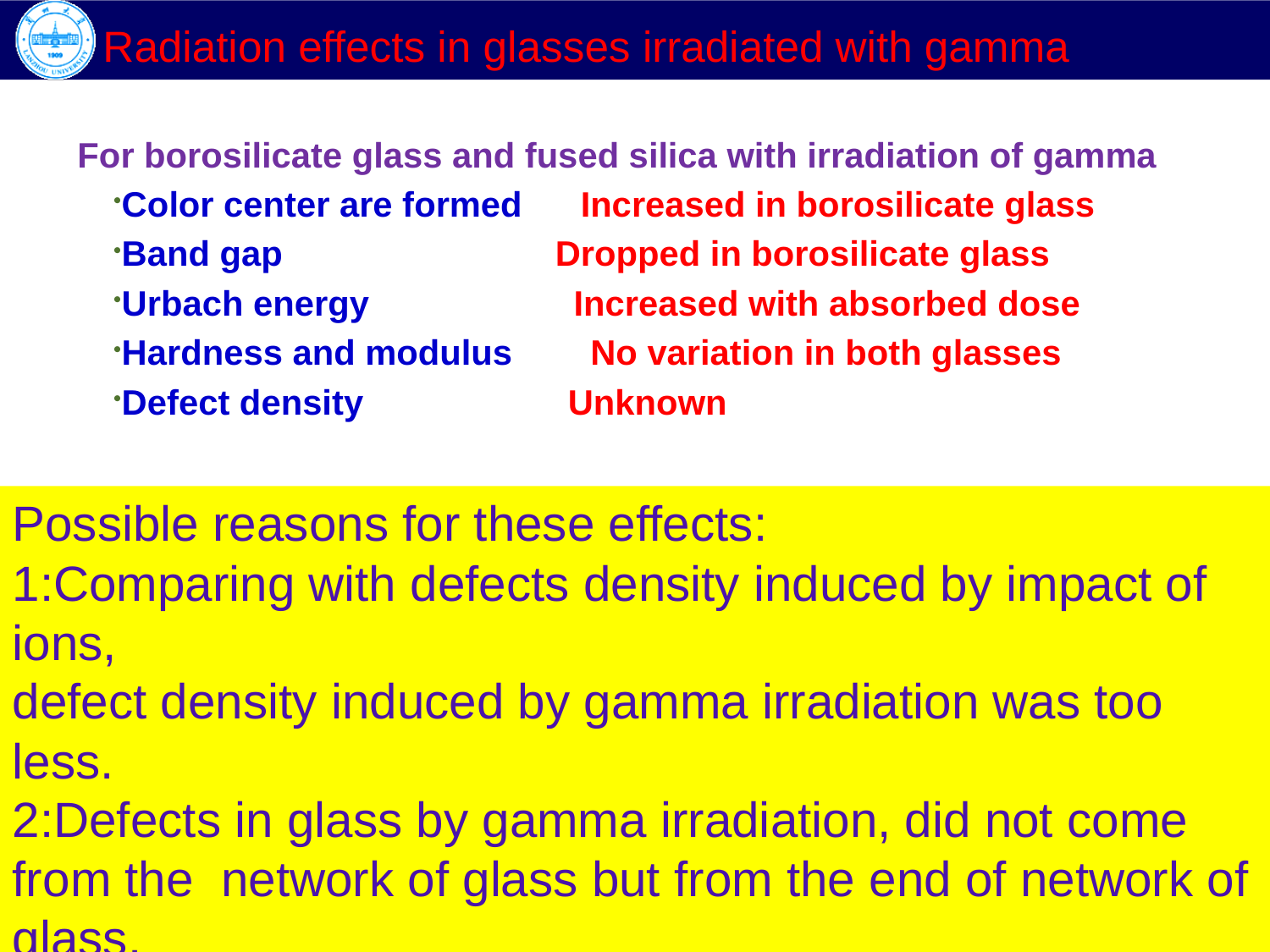

# Radiation effects in glasses irradiated with gamma
For borosilicate glass and fused silica with irradiation of gamma
Color center are formed      Increased in borosilicate glass
Band gap                            Dropped in borosilicate glass
Urbach energy                     Increased with absorbed dose
Hardness and modulus        No variation in both glasses
Defect density                     Unknown

Possible reasons for these effects:
1:Comparing with defects density induced by impact of ions,
defect density induced by gamma irradiation was too less.
2:Defects in glass by gamma irradiation, did not come from the  network of glass but from the end of network of glass.
31